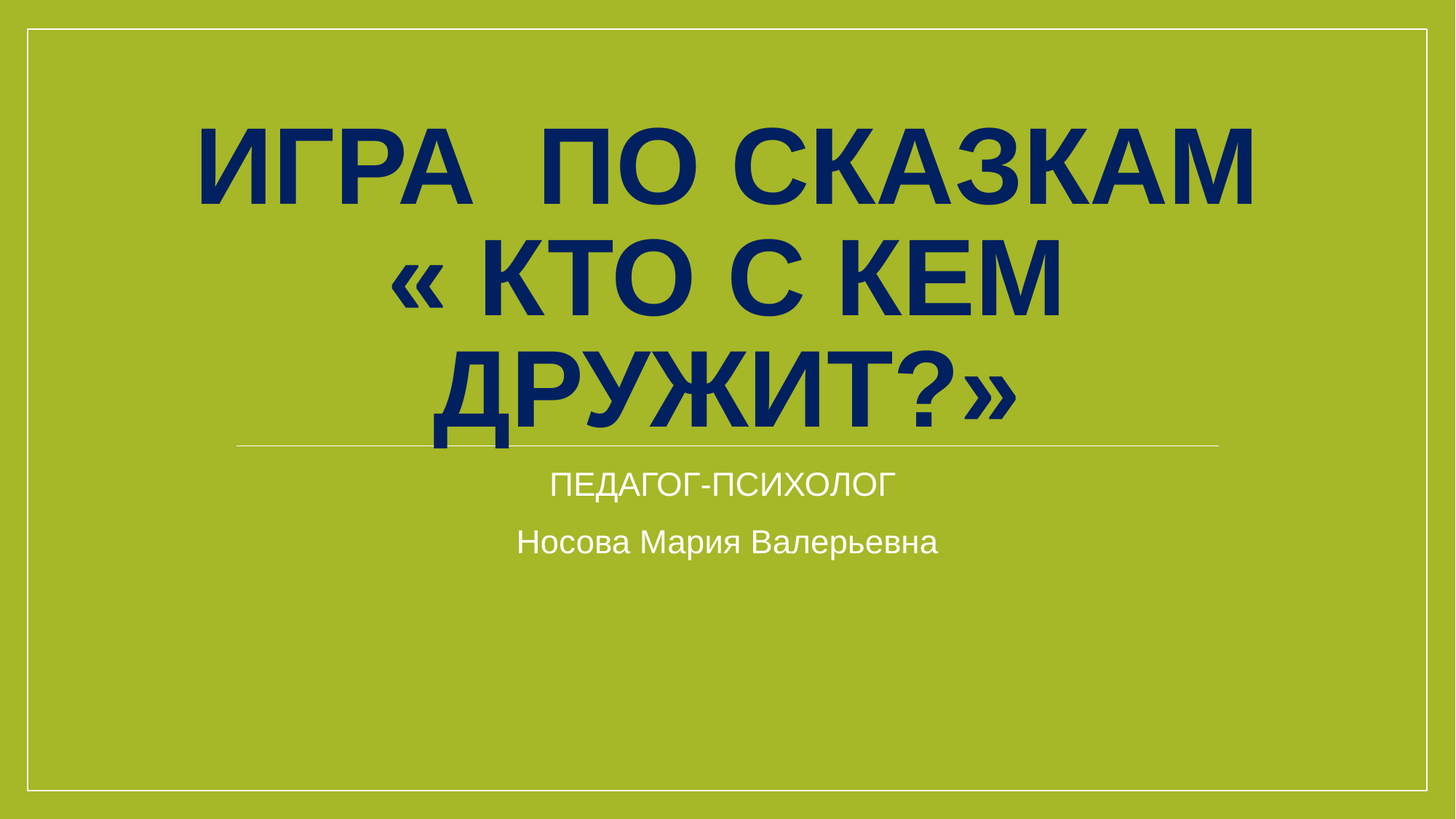

# Игра  по сказкам « КТО С КЕМ ДРУЖИТ?»
ПЕДАГОГ-ПСИХОЛОГ
Носова Мария Валерьевна